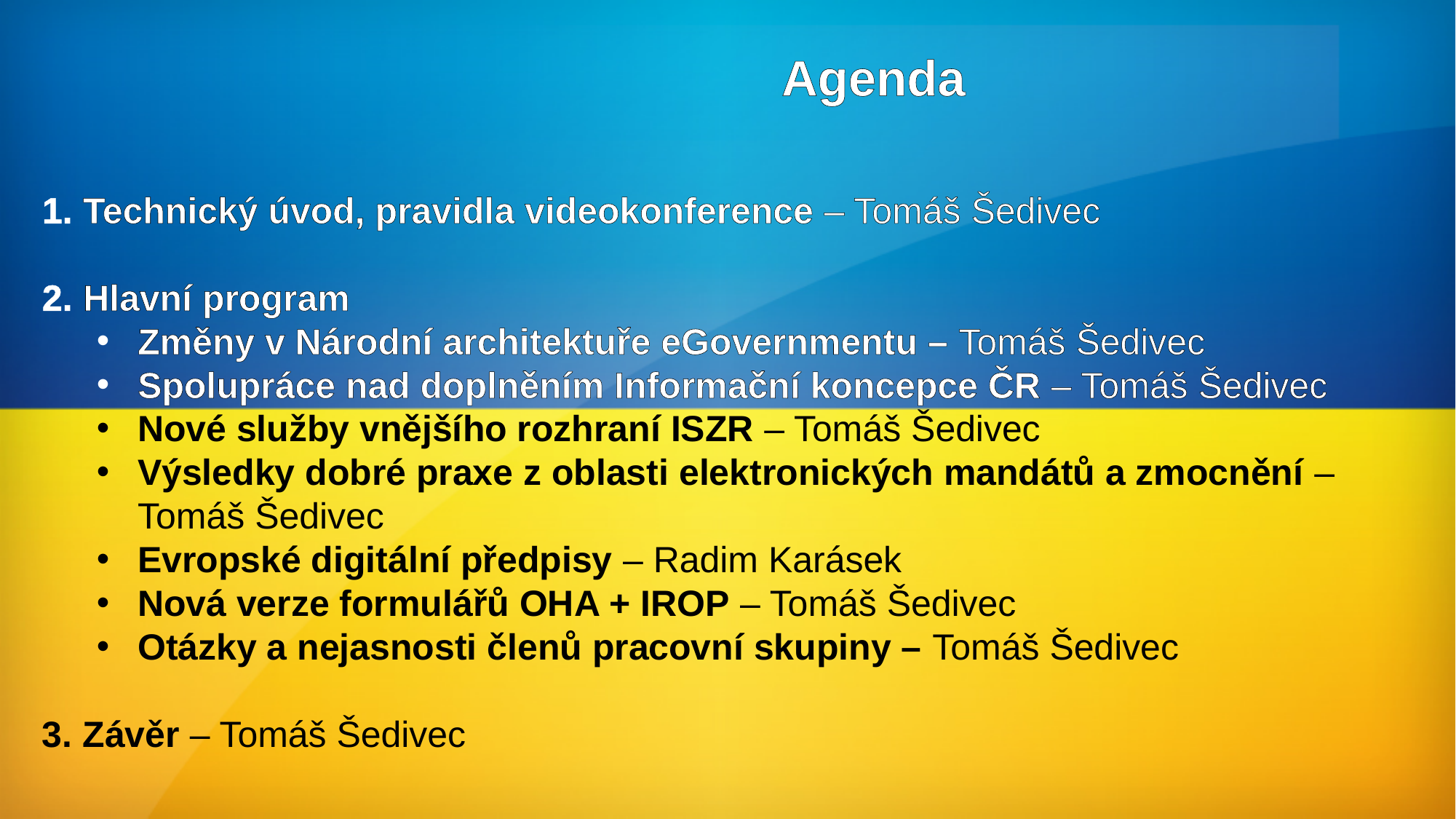

#
Agenda
Technický úvod, pravidla videokonference – Tomáš Šedivec

Hlavní program
Změny v Národní architektuře eGovernmentu – Tomáš Šedivec
Spolupráce nad doplněním Informační koncepce ČR – Tomáš Šedivec
Nové služby vnějšího rozhraní ISZR – Tomáš Šedivec
Výsledky dobré praxe z oblasti elektronických mandátů a zmocnění – Tomáš Šedivec
Evropské digitální předpisy – Radim Karásek
Nová verze formulářů OHA + IROP – Tomáš Šedivec
Otázky a nejasnosti členů pracovní skupiny – Tomáš Šedivec

3. Závěr – Tomáš Šedivec